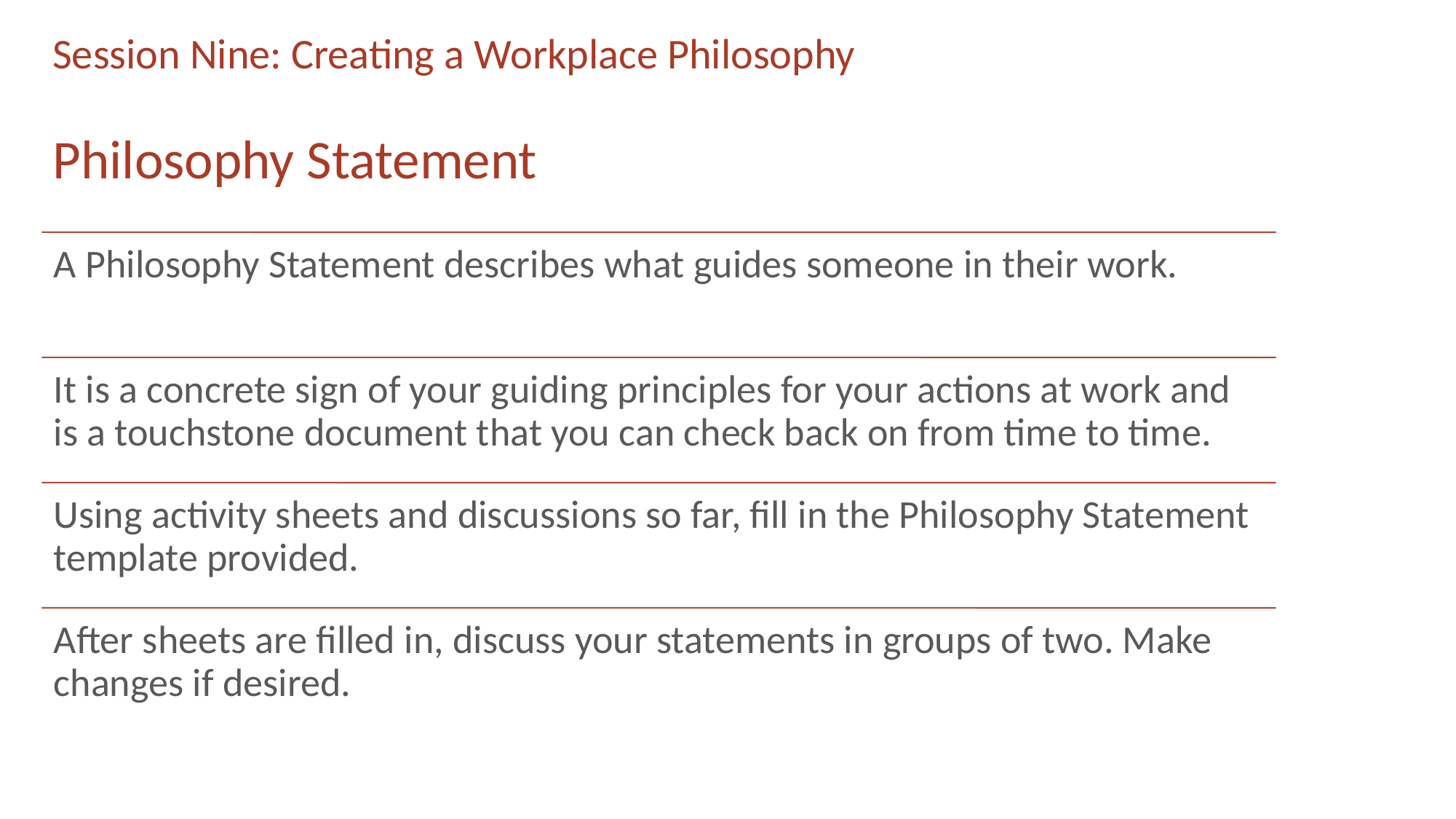

# Session Nine: Creating a Workplace Philosophy
Philosophy Statement
A Philosophy Statement describes what guides someone in their work.
It is a concrete sign of your guiding principles for your actions at work and is a touchstone document that you can check back on from time to time.
Using activity sheets and discussions so far, fill in the Philosophy Statement template provided.
After sheets are filled in, discuss your statements in groups of two. Make changes if desired.